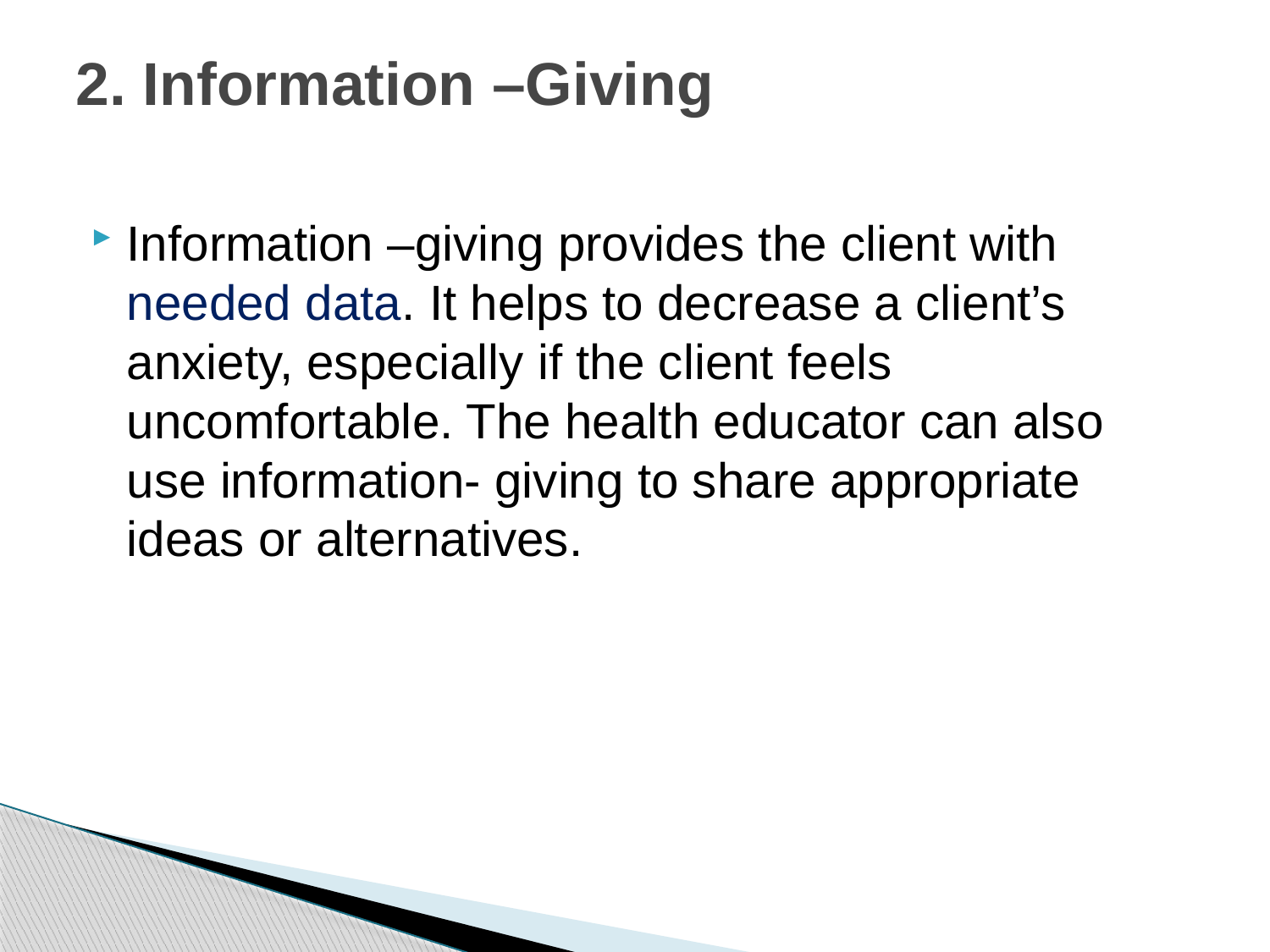

# 2. Information –Giving
Information –giving provides the client with needed data. It helps to decrease a client’s anxiety, especially if the client feels uncomfortable. The health educator can also use information- giving to share appropriate ideas or alternatives.